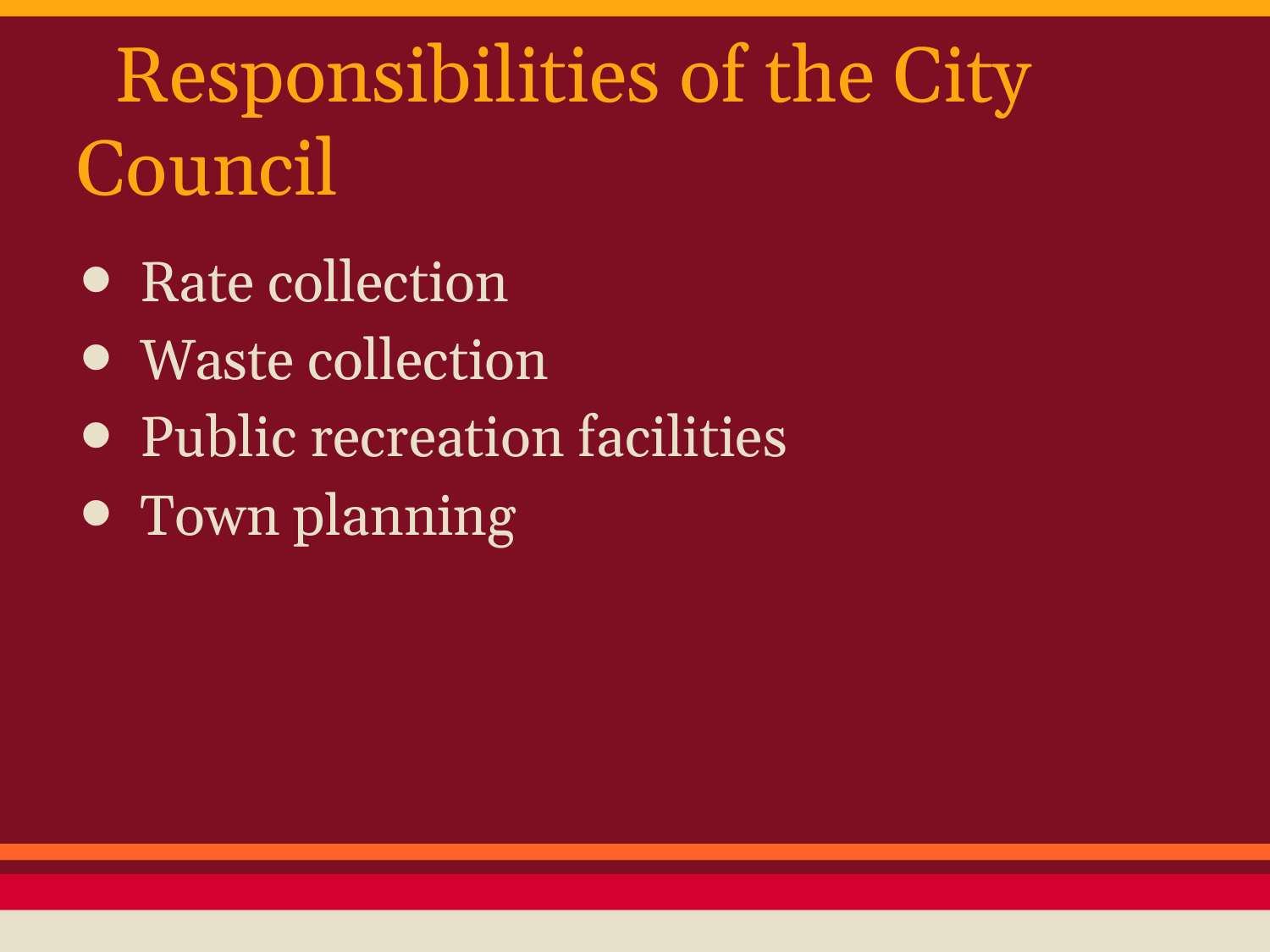

# Responsibilities of the City Council
Rate collection
Waste collection
Public recreation facilities
Town planning